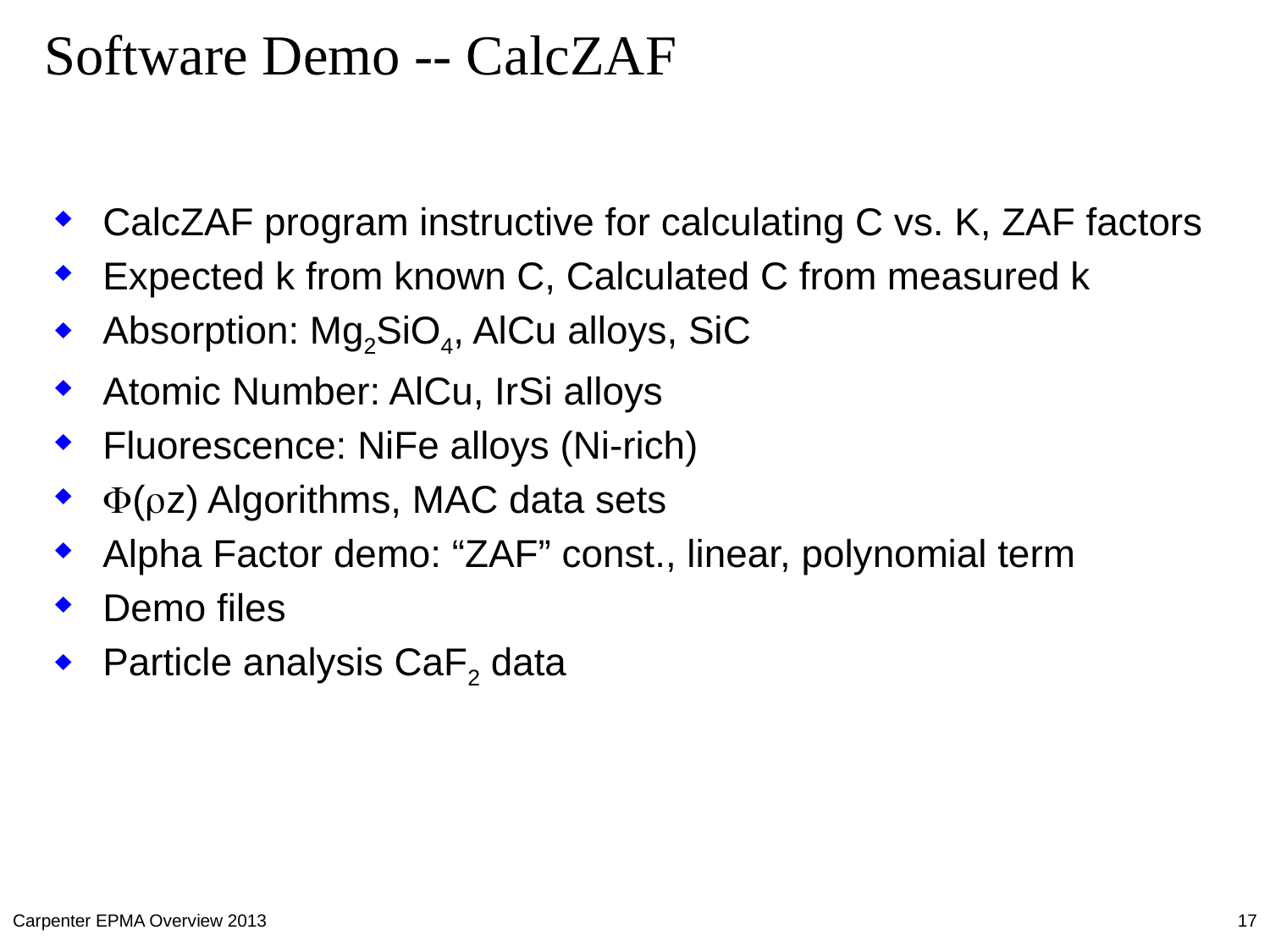

# Software Demo -- CalcZAF
CalcZAF program instructive for calculating C vs. K, ZAF factors
Expected k from known C, Calculated C from measured k
Absorption: Mg2SiO4, AlCu alloys, SiC
Atomic Number: AlCu, IrSi alloys
Fluorescence: NiFe alloys (Ni-rich)
Φ(ρz) Algorithms, MAC data sets
Alpha Factor demo: “ZAF” const., linear, polynomial term
Demo files
Particle analysis CaF2 data
Carpenter EPMA Overview 2013
17